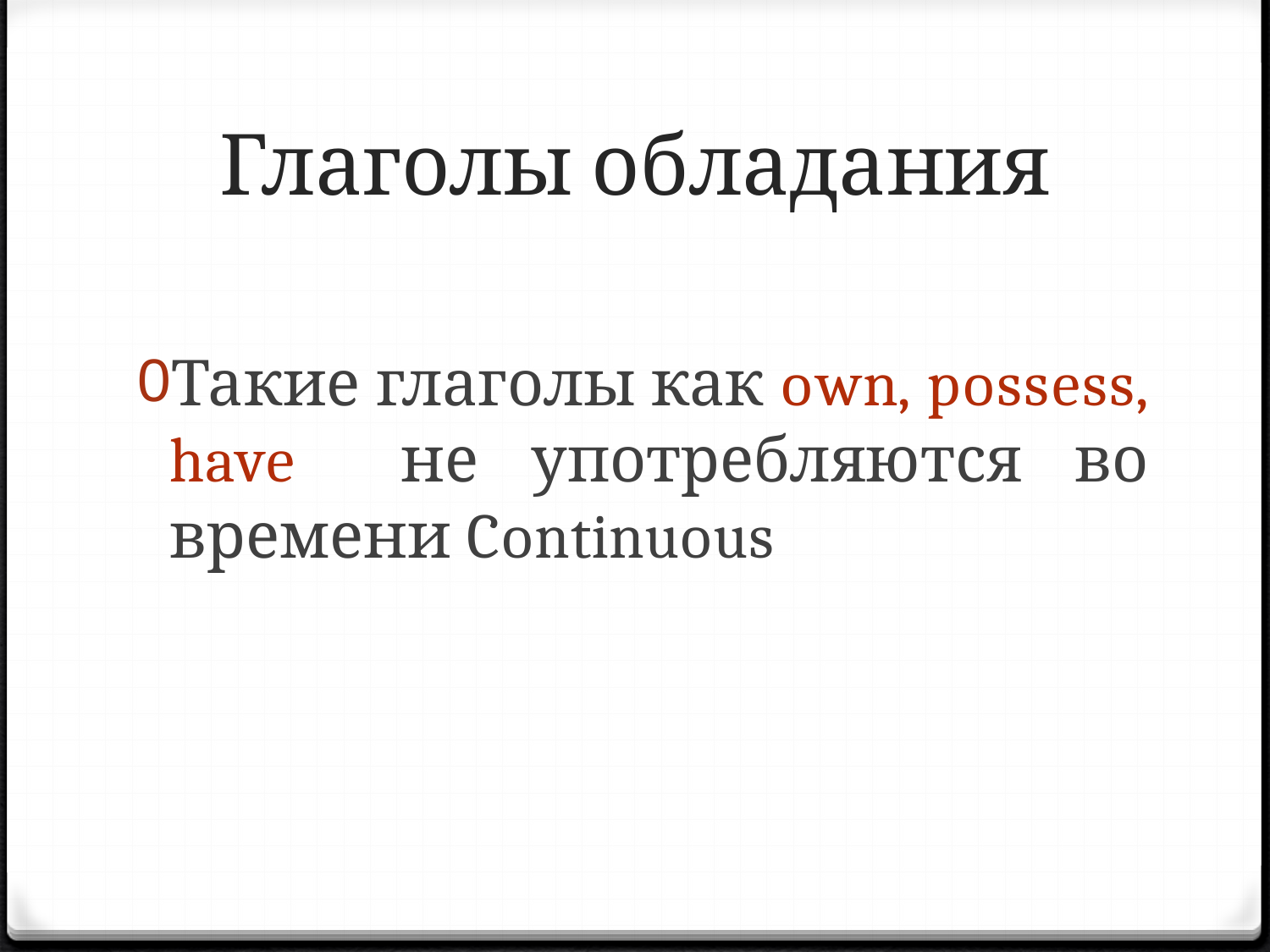

# Глаголы обладания
Такие глаголы как own, possess, have  не употребляются во времени Continuous